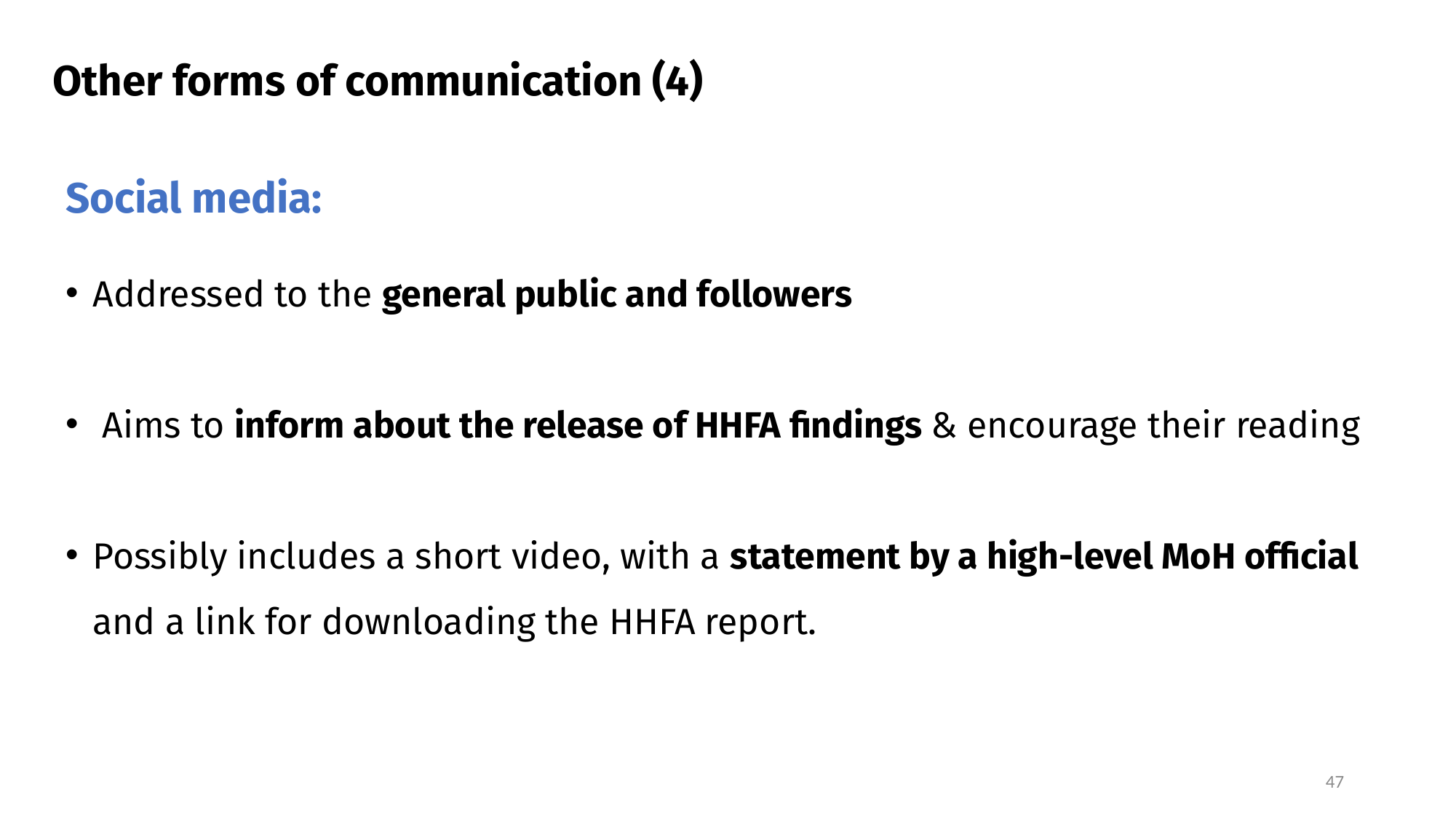

# Other forms of communication (4)
Social media:
Addressed to the general public and followers

 Aims to inform about the release of HHFA findings & encourage their reading

Possibly includes a short video, with a statement by a high-level MoH official and a link for downloading the HHFA report.

47